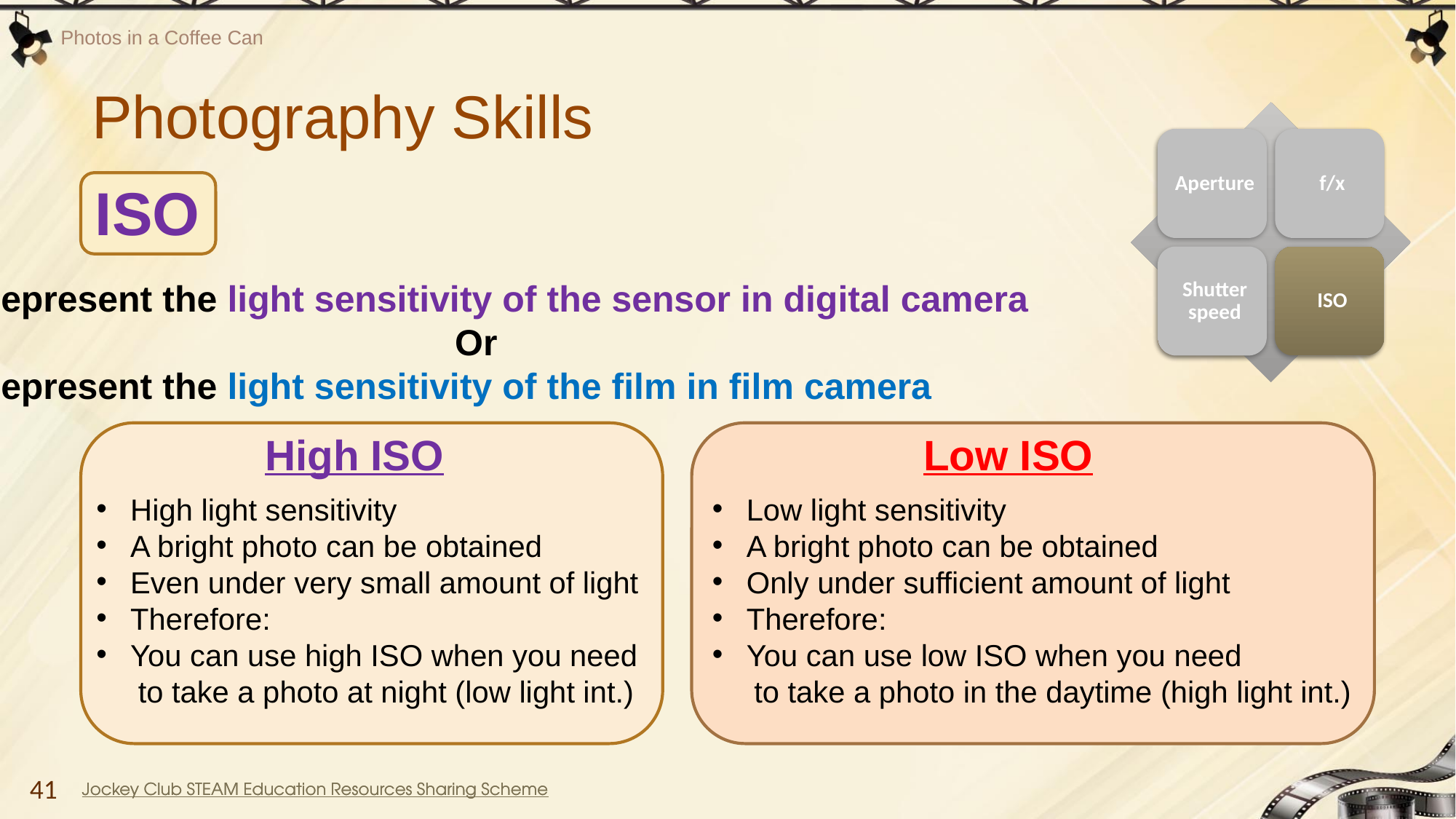

# Photography Skills
Aperture
f/x
Shutter speed
ISO
Aperture
f/x
Shutter speed
ISO
ISO

Represent the light sensitivity of the sensor in digital camera
Or
Represent the light sensitivity of the film in film camera

High ISO

Low ISO
High light sensitivity
A bright photo can be obtained
Even under very small amount of light
Therefore:
You can use high ISO when you need
     to take a photo at night (low light int.)
Low light sensitivity
A bright photo can be obtained
Only under sufficient amount of light
Therefore:
You can use low ISO when you need
     to take a photo in the daytime (high light int.)